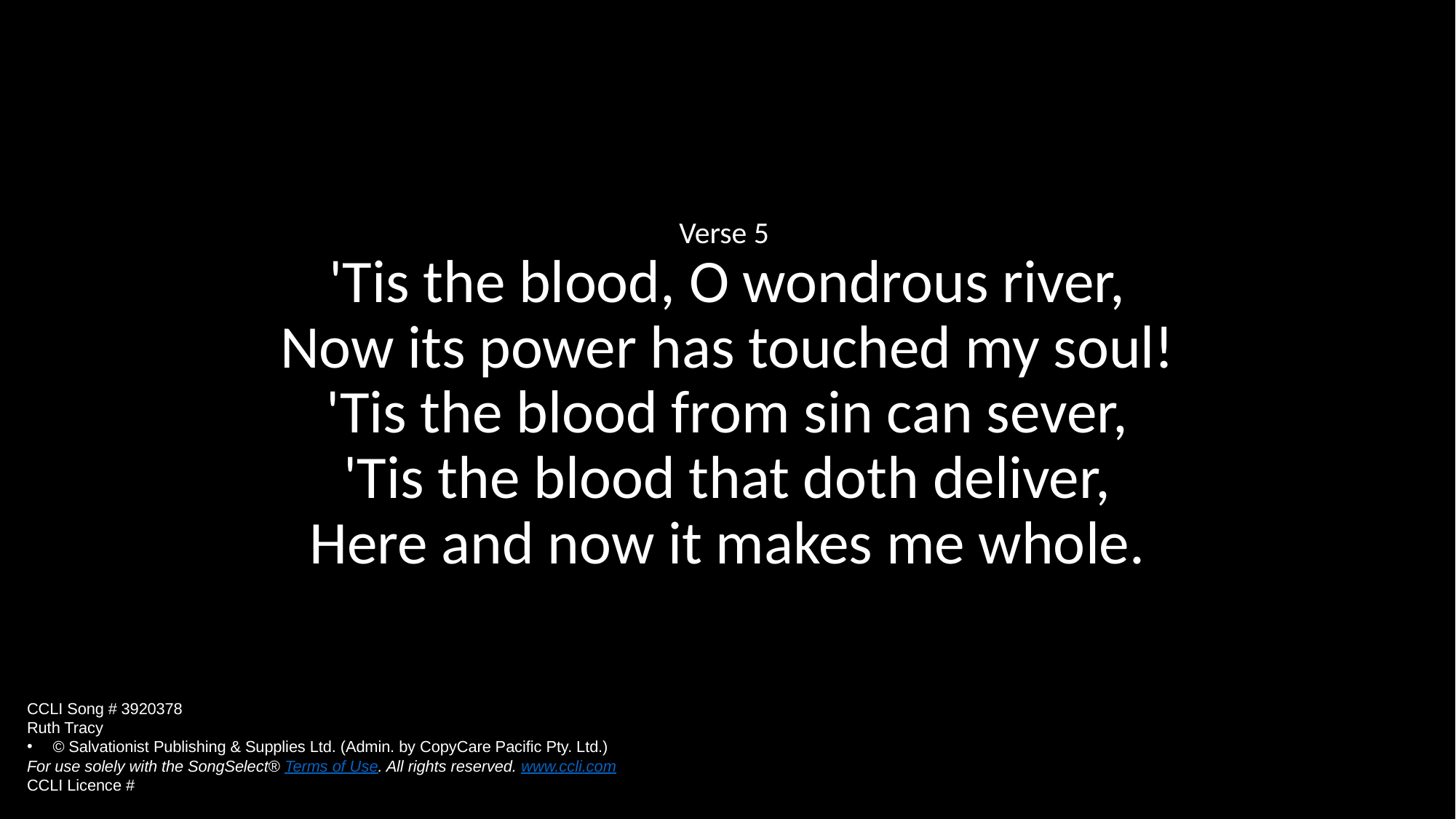

Verse 5
'Tis the blood, O wondrous river,
Now its power has touched my soul!
'Tis the blood from sin can sever,
'Tis the blood that doth deliver,
Here and now it makes me whole.
CCLI Song # 3920378
Ruth Tracy
© Salvationist Publishing & Supplies Ltd. (Admin. by CopyCare Pacific Pty. Ltd.)
For use solely with the SongSelect® Terms of Use. All rights reserved. www.ccli.com
CCLI Licence #